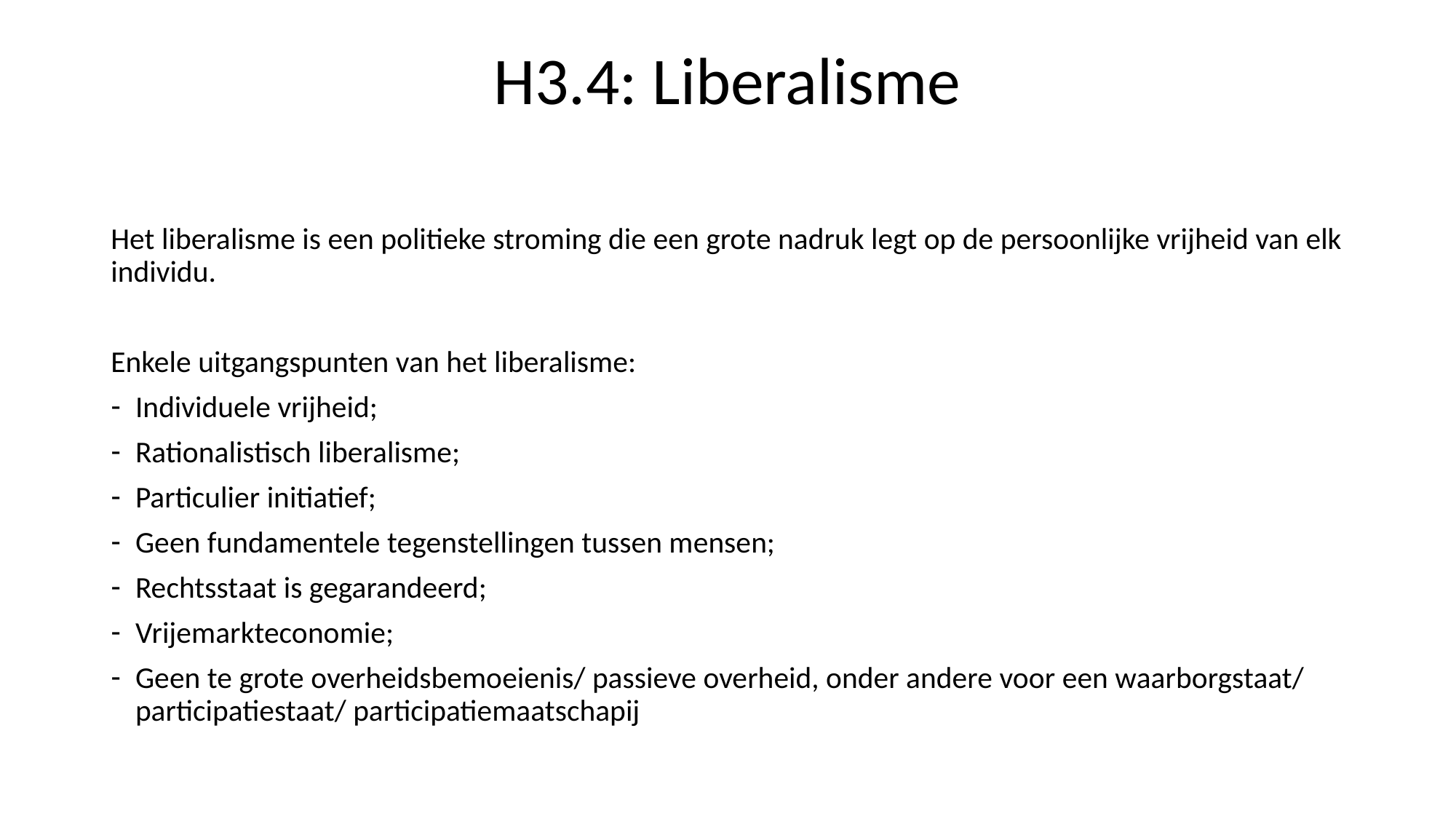

# H3.4: Liberalisme
Het liberalisme is een politieke stroming die een grote nadruk legt op de persoonlijke vrijheid van elk individu.

Enkele uitgangspunten van het liberalisme:
Individuele vrijheid;
Rationalistisch liberalisme;
Particulier initiatief;
Geen fundamentele tegenstellingen tussen mensen;
Rechtsstaat is gegarandeerd;
Vrijemarkteconomie;
Geen te grote overheidsbemoeienis/ passieve overheid, onder andere voor een waarborgstaat/ participatiestaat/ participatiemaatschapij